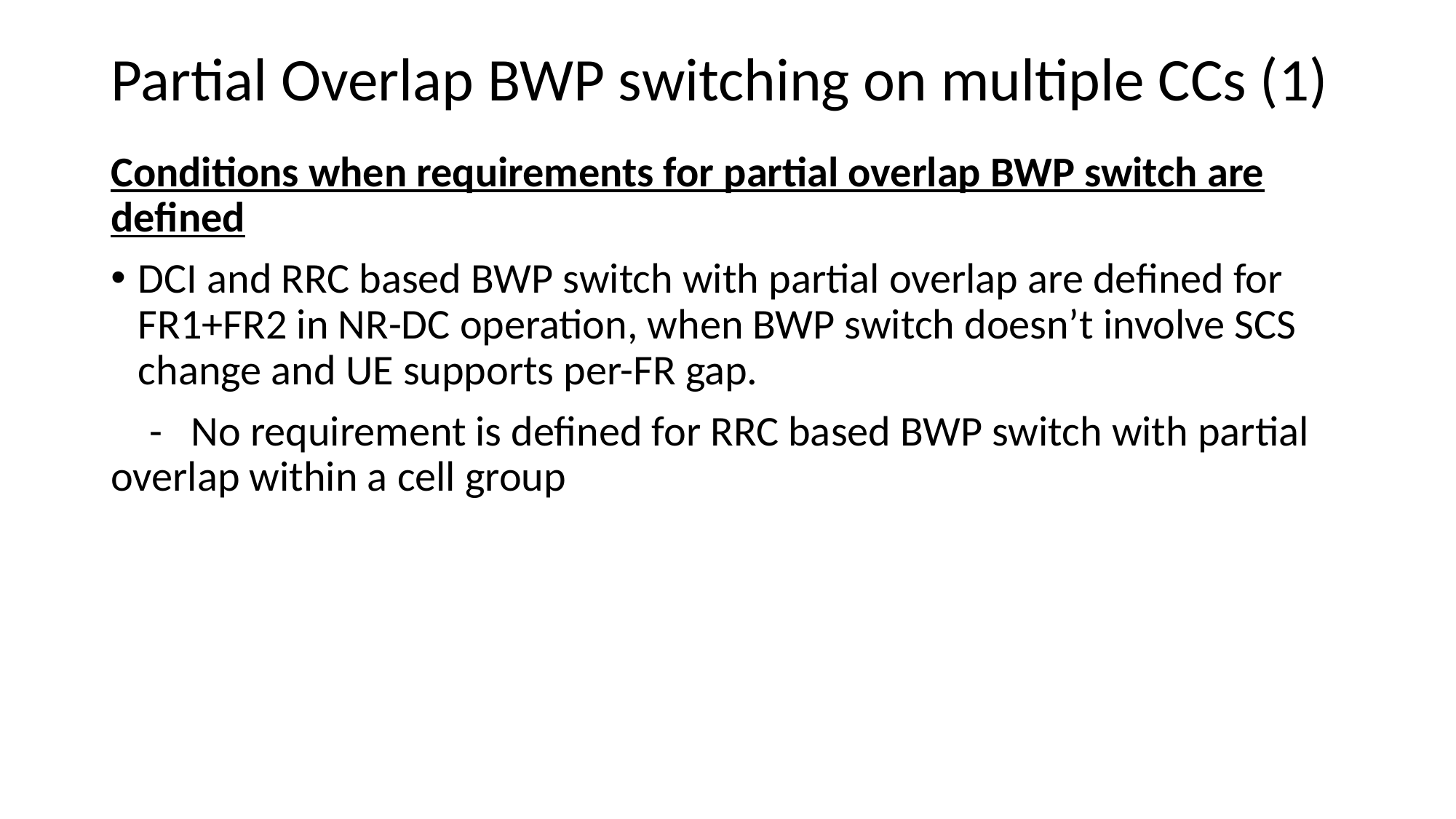

# Partial Overlap BWP switching on multiple CCs (1)
Conditions when requirements for partial overlap BWP switch are defined
DCI and RRC based BWP switch with partial overlap are defined for FR1+FR2 in NR-DC operation, when BWP switch doesn’t involve SCS change and UE supports per-FR gap.
    -   No requirement is defined for RRC based BWP switch with partial overlap within a cell group